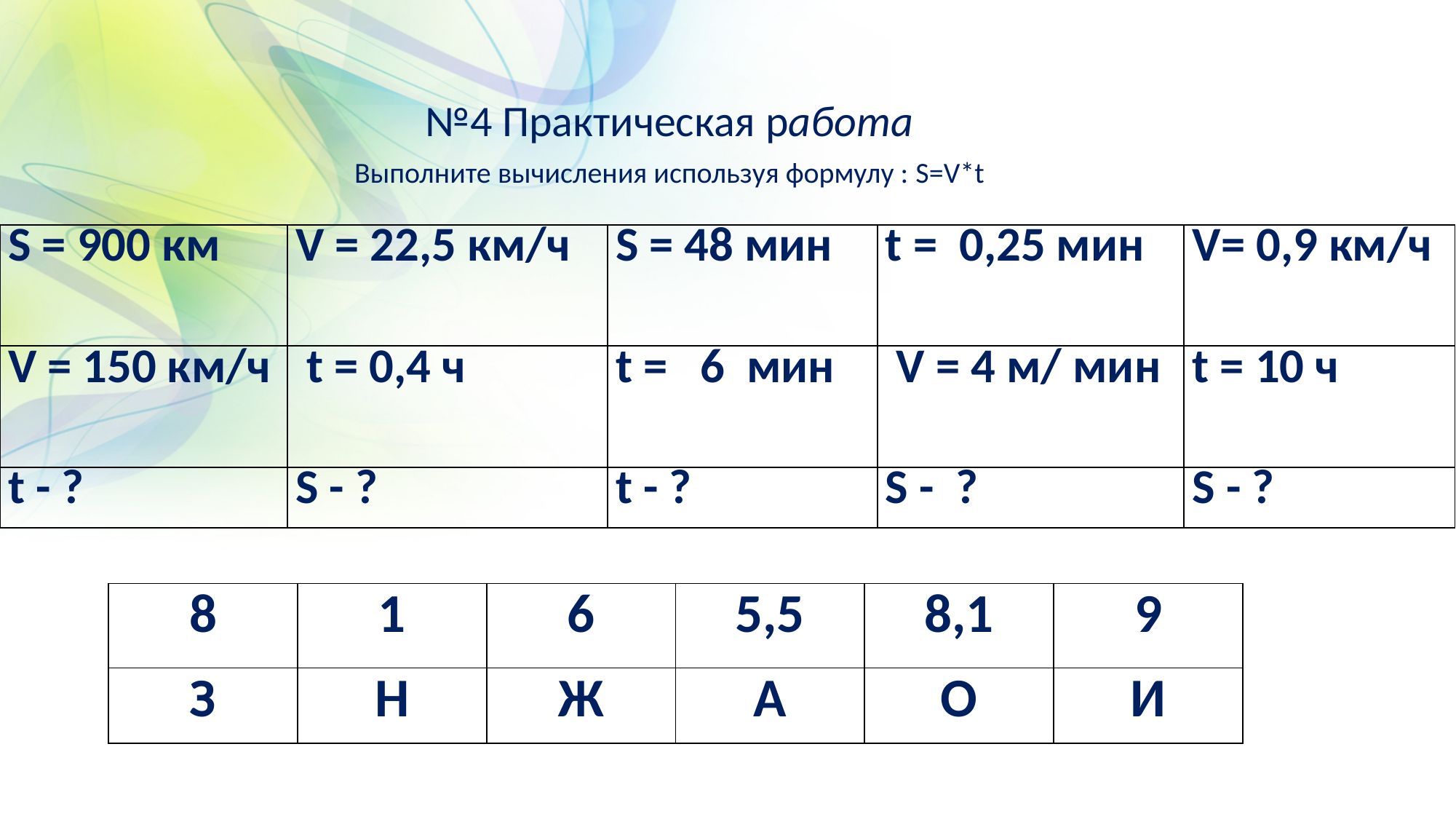

# №4 Практическая работа Выполните вычисления используя формулу : S=V*t
| S = 900 км | V = 22,5 км/ч | S = 48 мин | t = 0,25 мин | V= 0,9 км/ч |
| --- | --- | --- | --- | --- |
| V = 150 км/ч | t = 0,4 ч | t = 6 мин | V = 4 м/ мин | t = 10 ч |
| t - ? | S - ? | t - ? | S - ? | S - ? |

| 8 | 1 | 6 | 5,5 | 8,1 | 9 |
| --- | --- | --- | --- | --- | --- |
| З | Н | Ж | А | О | И |